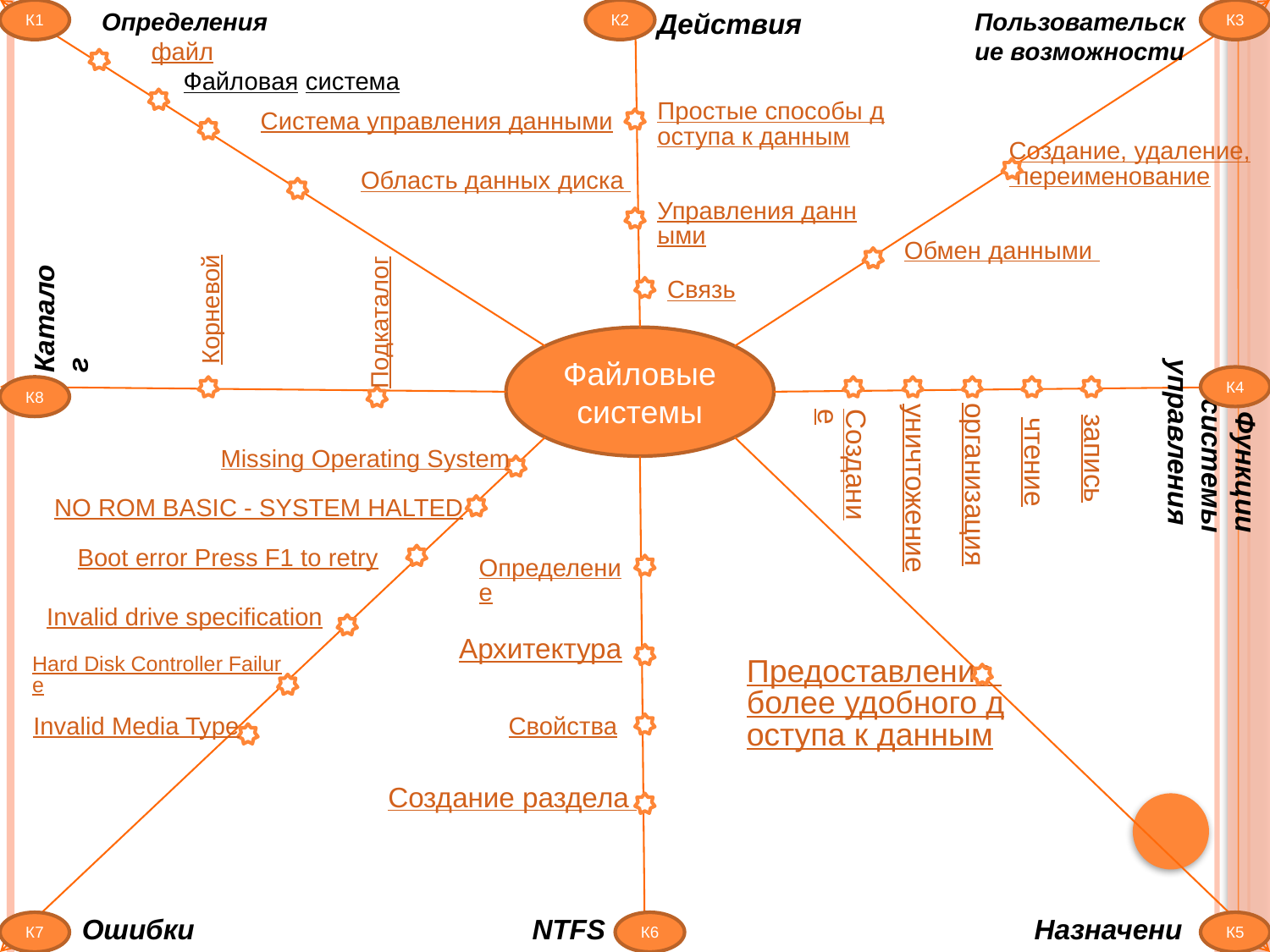

К1
Определения
К2
Действия
Пользовательские возможности
К3
файл

Файловая система

Простые способы доступа к данным
Система управления данными

Создание, удаление, переименование
Область данных диска

Управления данными

Обмен данными

Связь
Корневой

Каталог
Подкаталог
Файловые системы
К4
К8

Функции системы управления

запись
Missing Operating System
чтение
Создание

организация
уничтожение
NO ROM BASIC - SYSTEM HALTED

Boot error Press F1 to retry

Определение

Invalid drive specification

Архитектура
Hard Disk Controller Failure

Предоставление более удобного доступа к данным

 Invalid Media Type
Свойства

Создание раздела

Ошибки
NTFS
Назначение
К7
К6
К5